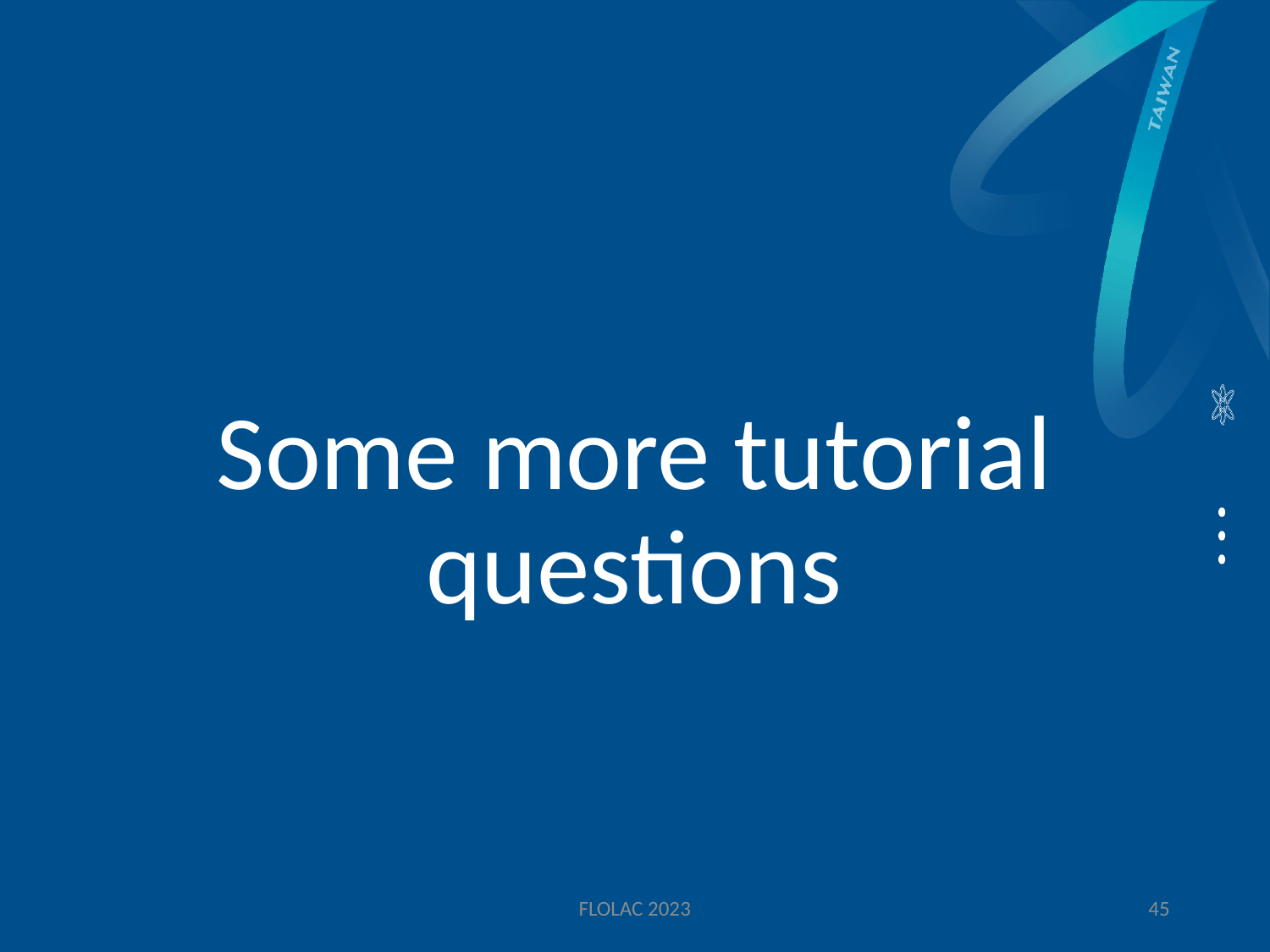

# Some more tutorial questions

FLOLAC 2023
45